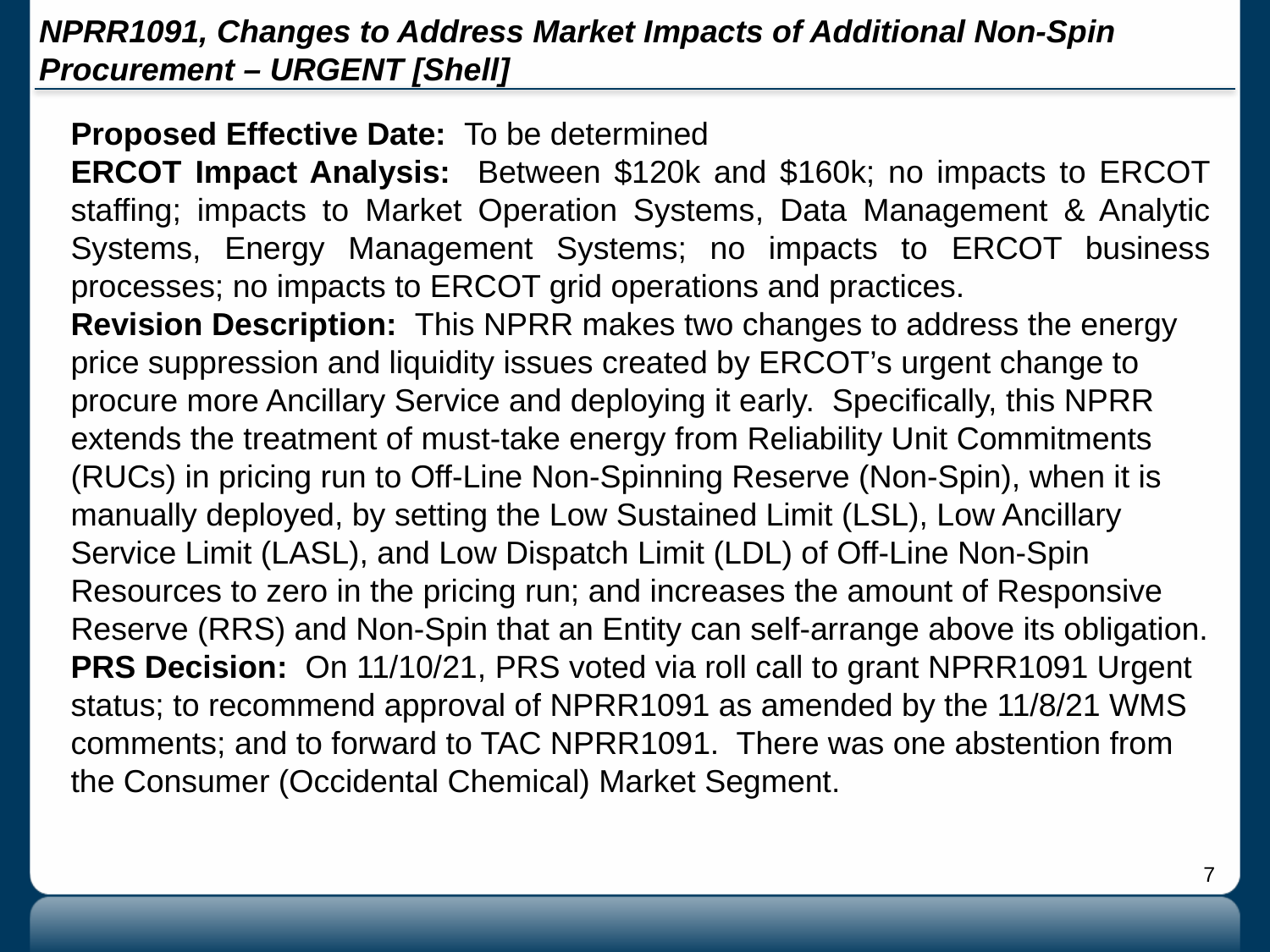

# NPRR1091, Changes to Address Market Impacts of Additional Non-Spin Procurement – URGENT [Shell]
Proposed Effective Date:  To be determined
ERCOT Impact Analysis:  Between $120k and $160k; no impacts to ERCOT staffing; impacts to Market Operation Systems, Data Management & Analytic Systems, Energy Management Systems; no impacts to ERCOT business processes; no impacts to ERCOT grid operations and practices.
Revision Description:  This NPRR makes two changes to address the energy price suppression and liquidity issues created by ERCOT’s urgent change to procure more Ancillary Service and deploying it early.  Specifically, this NPRR extends the treatment of must-take energy from Reliability Unit Commitments (RUCs) in pricing run to Off-Line Non-Spinning Reserve (Non-Spin), when it is manually deployed, by setting the Low Sustained Limit (LSL), Low Ancillary Service Limit (LASL), and Low Dispatch Limit (LDL) of Off-Line Non-Spin Resources to zero in the pricing run; and increases the amount of Responsive Reserve (RRS) and Non-Spin that an Entity can self-arrange above its obligation.
PRS Decision:  On 11/10/21, PRS voted via roll call to grant NPRR1091 Urgent status; to recommend approval of NPRR1091 as amended by the 11/8/21 WMS comments; and to forward to TAC NPRR1091.  There was one abstention from the Consumer (Occidental Chemical) Market Segment.